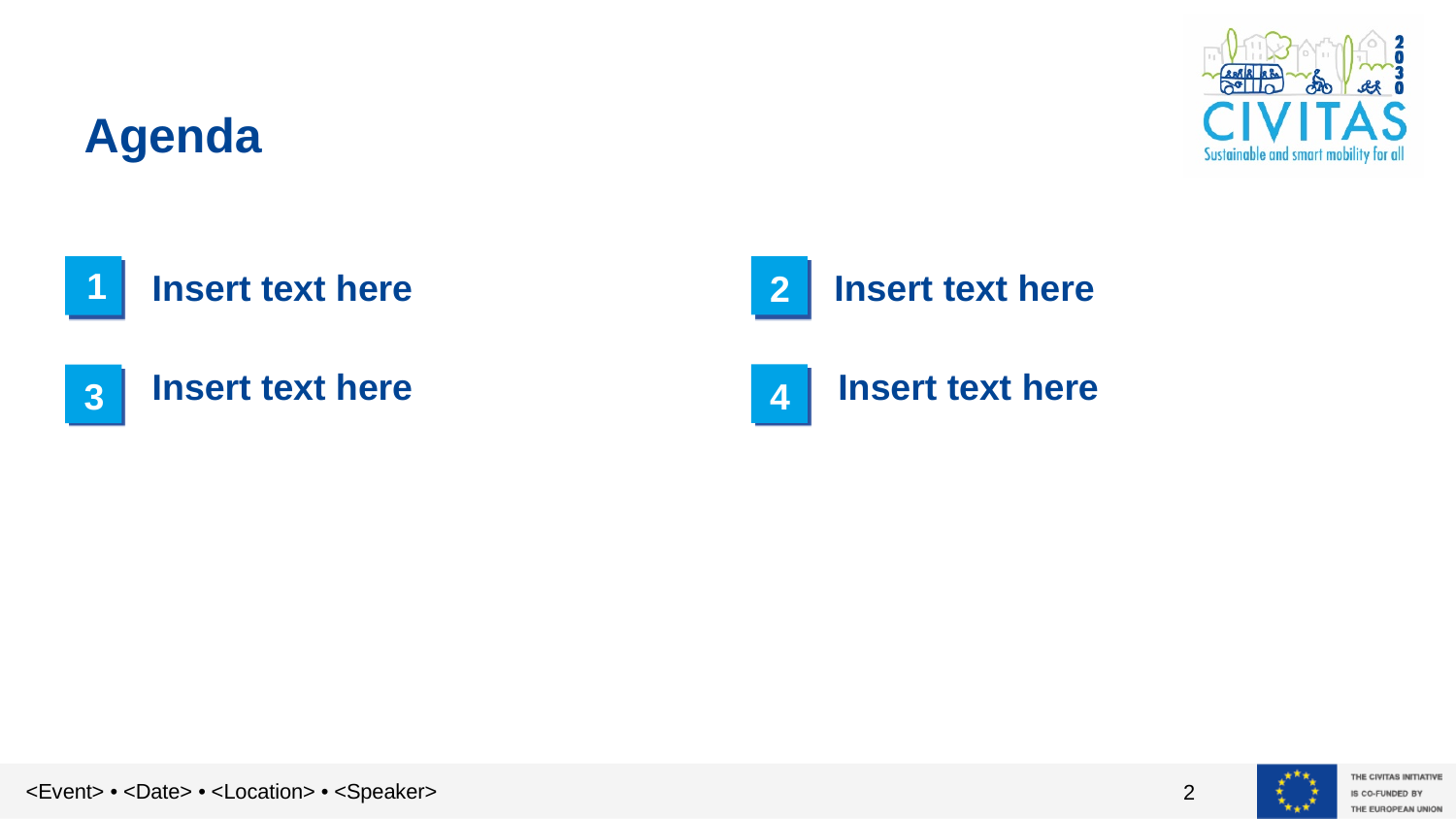

Agenda
1

2
Insert text here
Insert text here
Insert text here
Insert text here

4

3
<Event> • <Date> • <Location> • <Speaker>
2